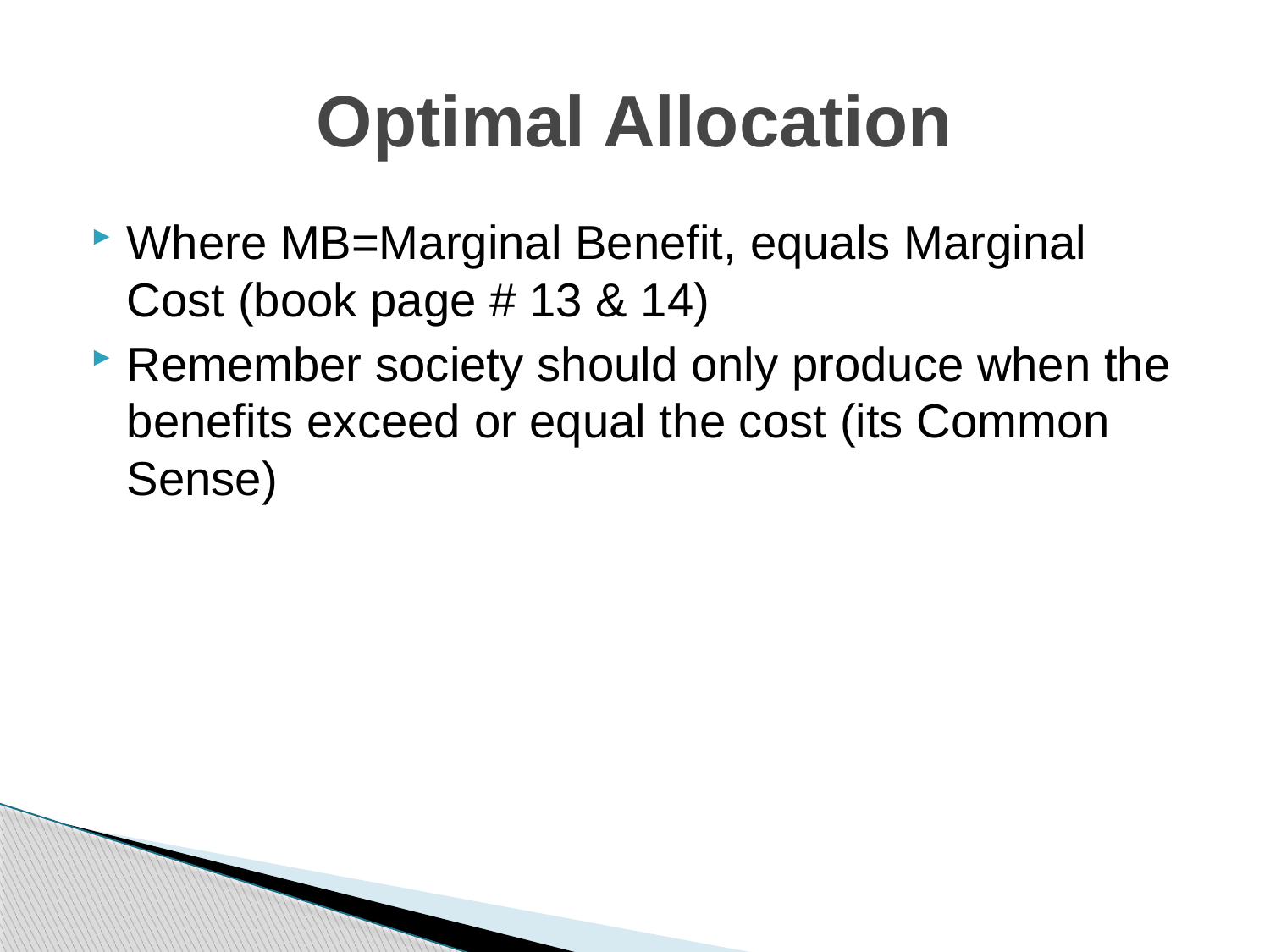

# Optimal Allocation
Where MB=Marginal Benefit, equals Marginal Cost (book page # 13 & 14)
Remember society should only produce when the benefits exceed or equal the cost (its Common Sense)